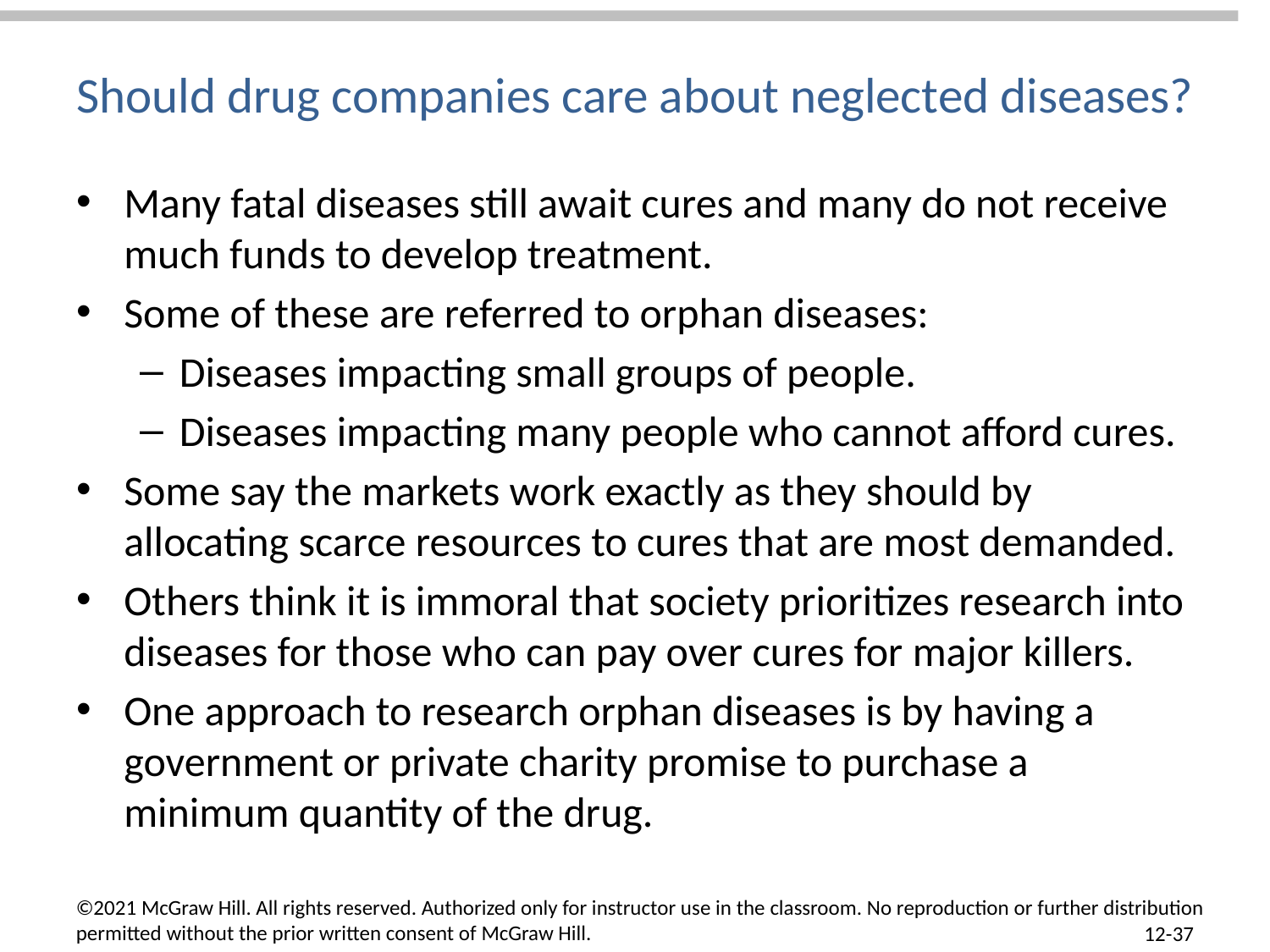

# Should drug companies care about neglected diseases?
Many fatal diseases still await cures and many do not receive much funds to develop treatment.
Some of these are referred to orphan diseases:
Diseases impacting small groups of people.
Diseases impacting many people who cannot afford cures.
Some say the markets work exactly as they should by allocating scarce resources to cures that are most demanded.
Others think it is immoral that society prioritizes research into diseases for those who can pay over cures for major killers.
One approach to research orphan diseases is by having a government or private charity promise to purchase a minimum quantity of the drug.